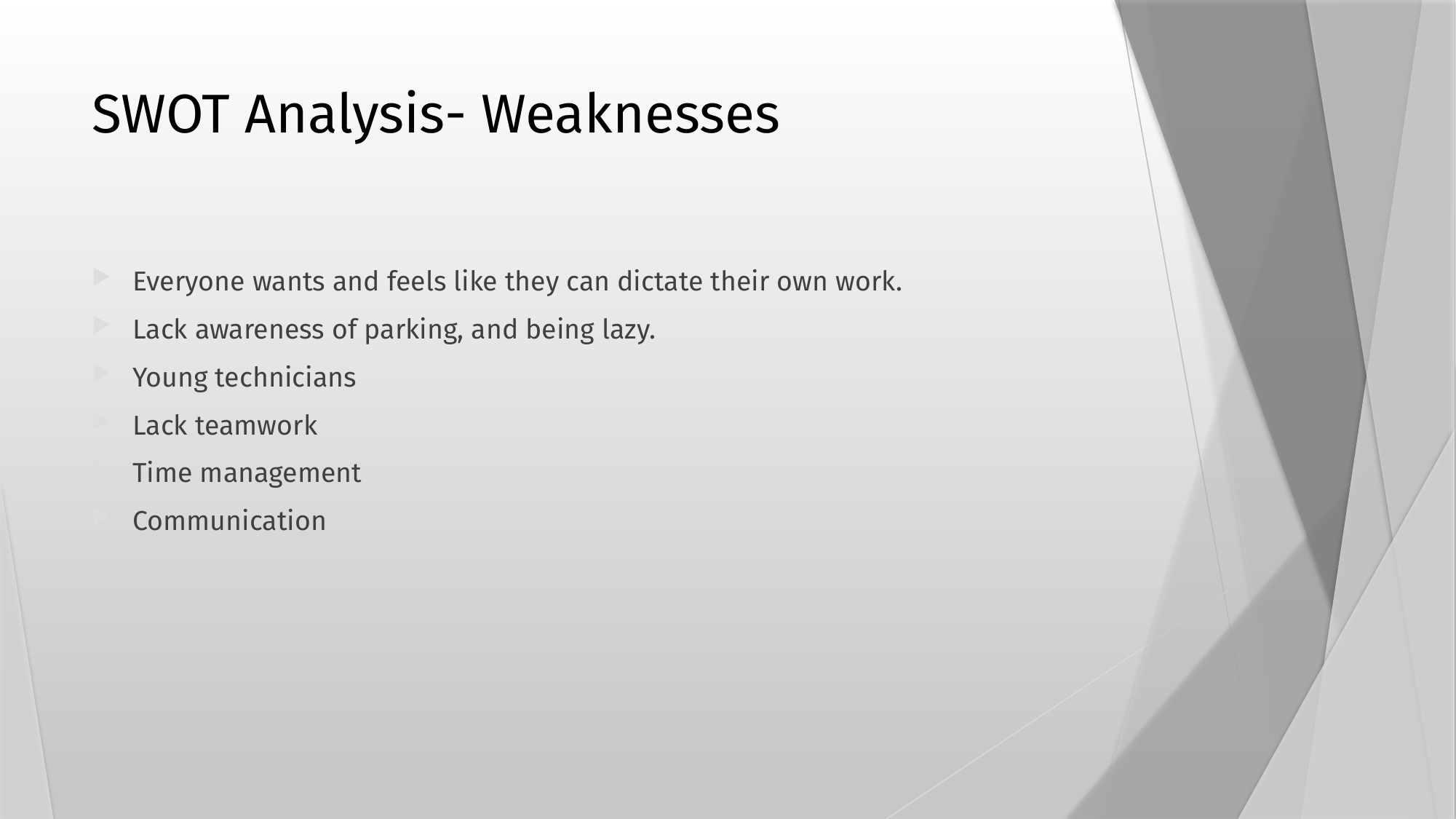

# SWOT Analysis- Weaknesses
Everyone wants and feels like they can dictate their own work.
Lack awareness of parking, and being lazy.
Young technicians
Lack teamwork
Time management
Communication